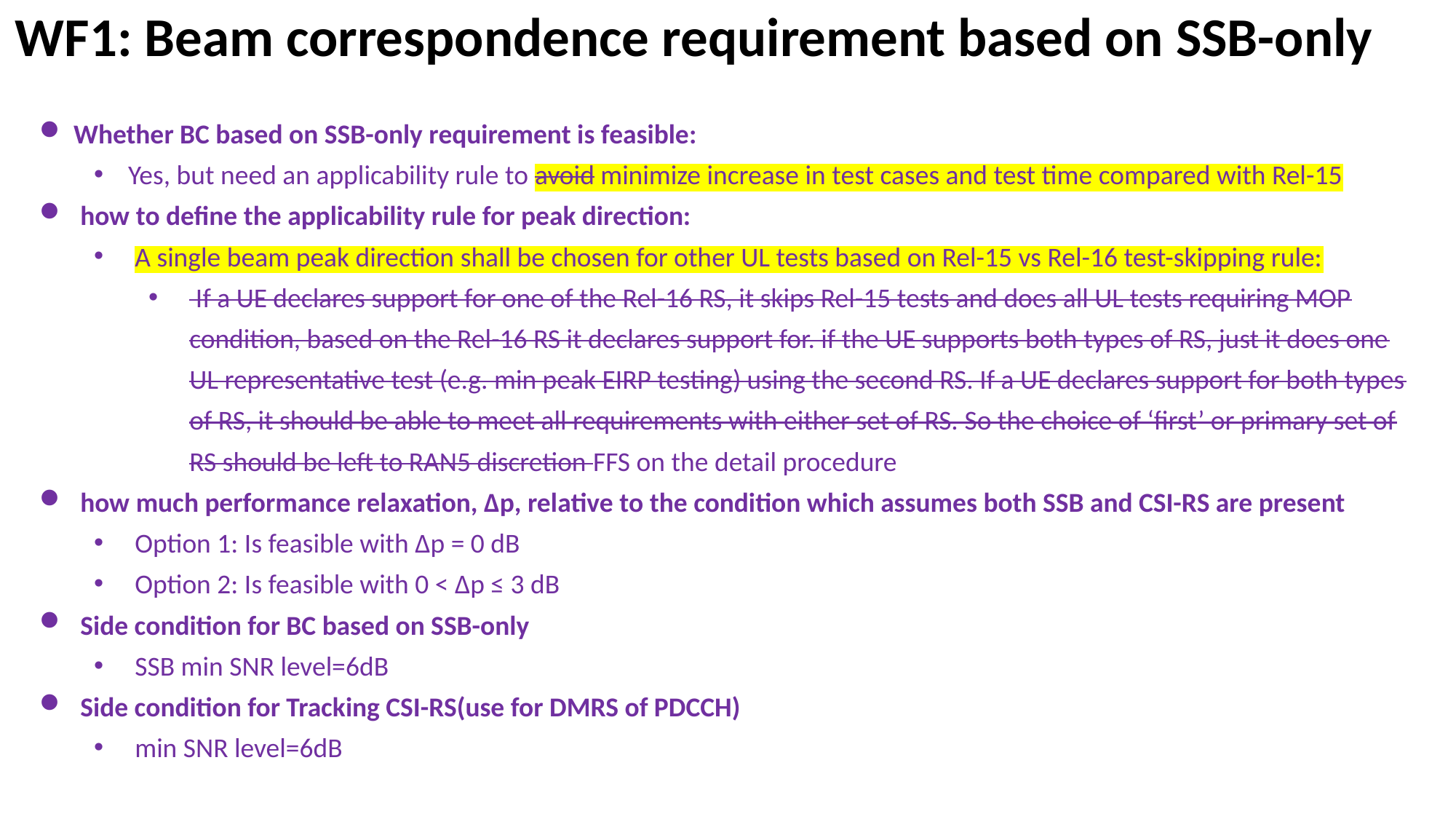

WF1: Beam correspondence requirement based on SSB-only
Whether BC based on SSB-only requirement is feasible:
Yes, but need an applicability rule to avoid minimize increase in test cases and test time compared with Rel-15
how to define the applicability rule for peak direction:
A single beam peak direction shall be chosen for other UL tests based on Rel-15 vs Rel-16 test-skipping rule:
 If a UE declares support for one of the Rel-16 RS, it skips Rel-15 tests and does all UL tests requiring MOP condition, based on the Rel-16 RS it declares support for. if the UE supports both types of RS, just it does one UL representative test (e.g. min peak EIRP testing) using the second RS. If a UE declares support for both types of RS, it should be able to meet all requirements with either set of RS. So the choice of ‘first’ or primary set of RS should be left to RAN5 discretion FFS on the detail procedure
how much performance relaxation, ∆p, relative to the condition which assumes both SSB and CSI-RS are present
Option 1: Is feasible with ∆p = 0 dB
Option 2: Is feasible with 0 < ∆p ≤ 3 dB
Side condition for BC based on SSB-only
SSB min SNR level=6dB
Side condition for Tracking CSI-RS(use for DMRS of PDCCH)
min SNR level=6dB